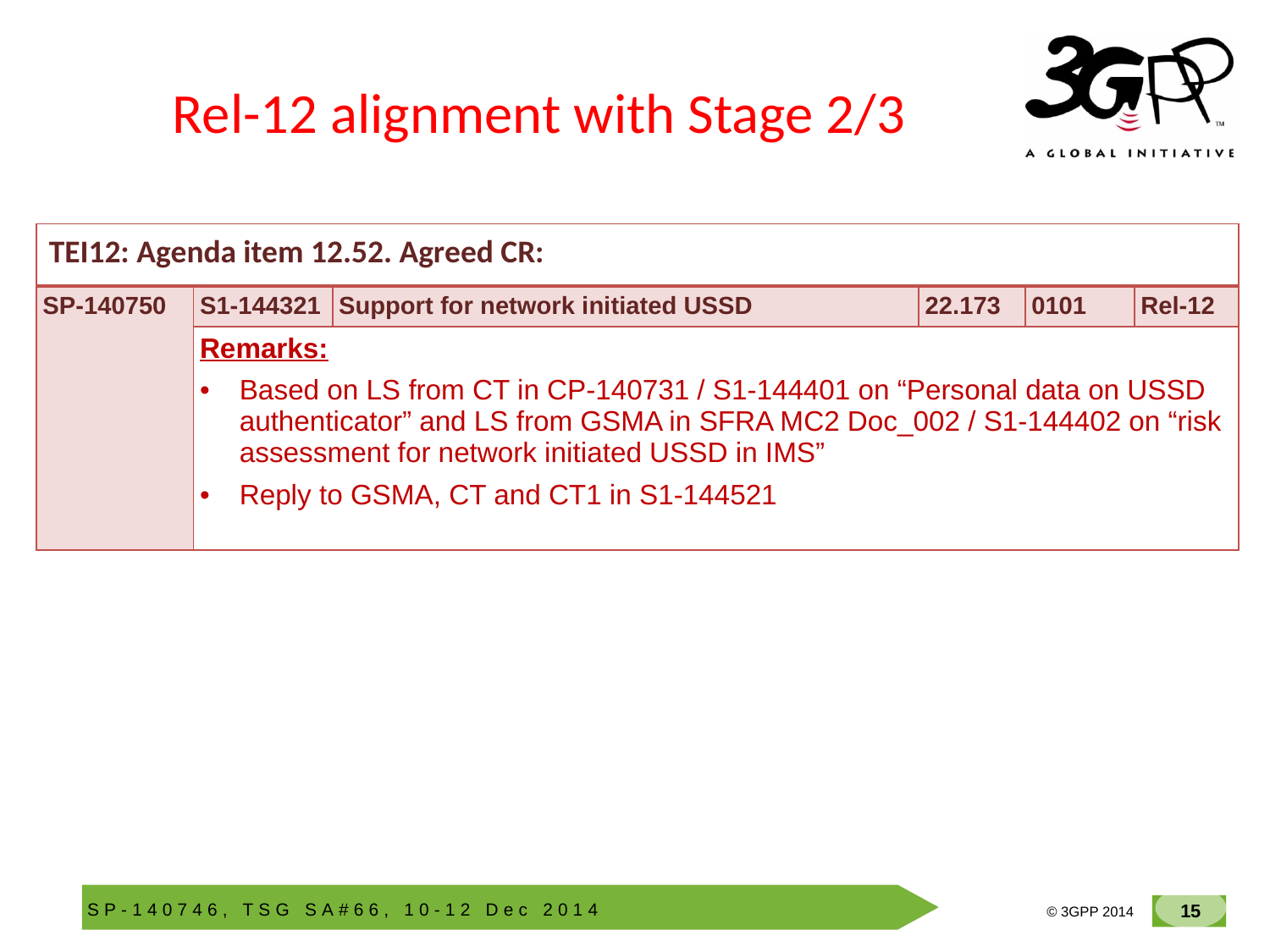

# Rel-12 alignment with Stage 2/3
| TEI12: Agenda item 12.52. Agreed CR: |  |  |  |  |  |
| --- | --- | --- | --- | --- | --- |
| SP-140750 | S1-144321 | Support for network initiated USSD | 22.173 | 0101 | Rel-12 |
|  | Remarks: Based on LS from CT in CP-140731 / S1-144401 on “Personal data on USSD authenticator” and LS from GSMA in SFRA MC2 Doc\_002 / S1-144402 on “risk assessment for network initiated USSD in IMS” Reply to GSMA, CT and CT1 in S1-144521 |  |  |  |  |